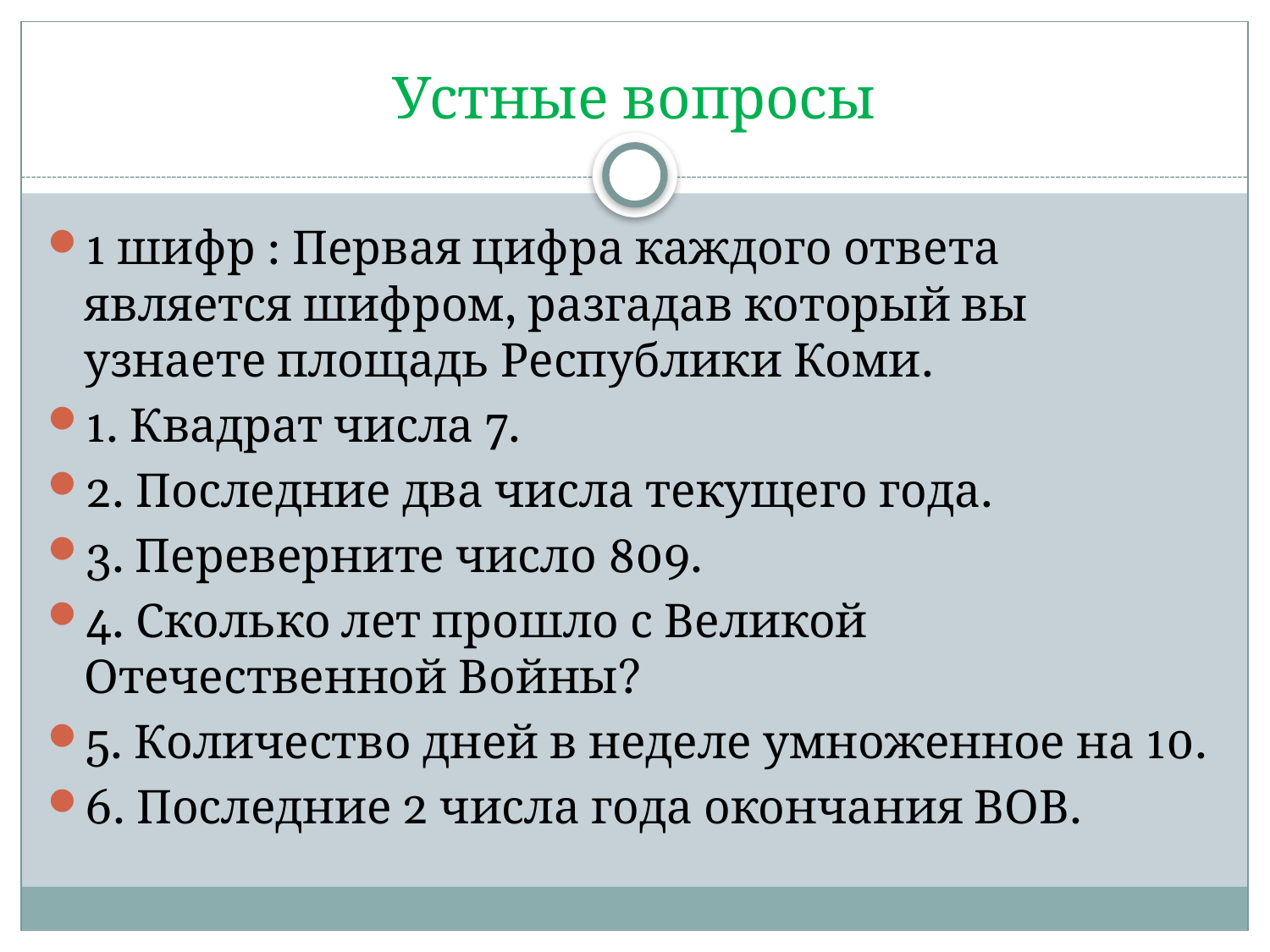

# Устные вопросы
1 шифр : Первая цифра каждого ответа является шифром, разгадав который вы узнаете площадь Республики Коми.
1. Квадрат числа 7.
2. Последние два числа текущего года.
3. Переверните число 809.
4. Сколько лет прошло с Великой Отечественной Войны?
5. Количество дней в неделе умноженное на 10.
6. Последние 2 числа года окончания ВОВ.